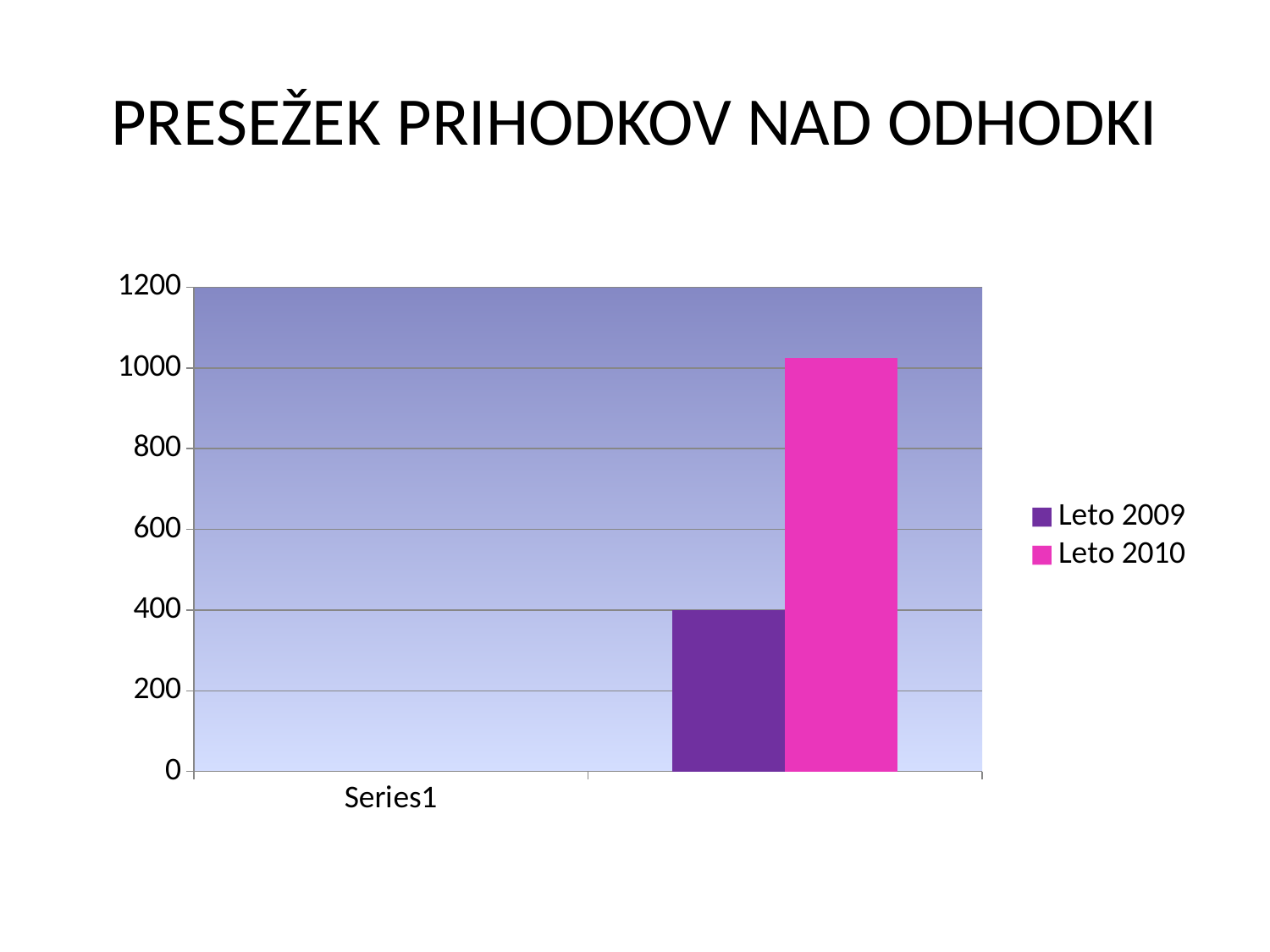

# PRESEŽEK PRIHODKOV NAD ODHODKI

### Chart

| Category | Leto 2009 | Leto 2010 |
|---|---|---|
|  | None | None |
|  | 399.94 | 1025.45 |